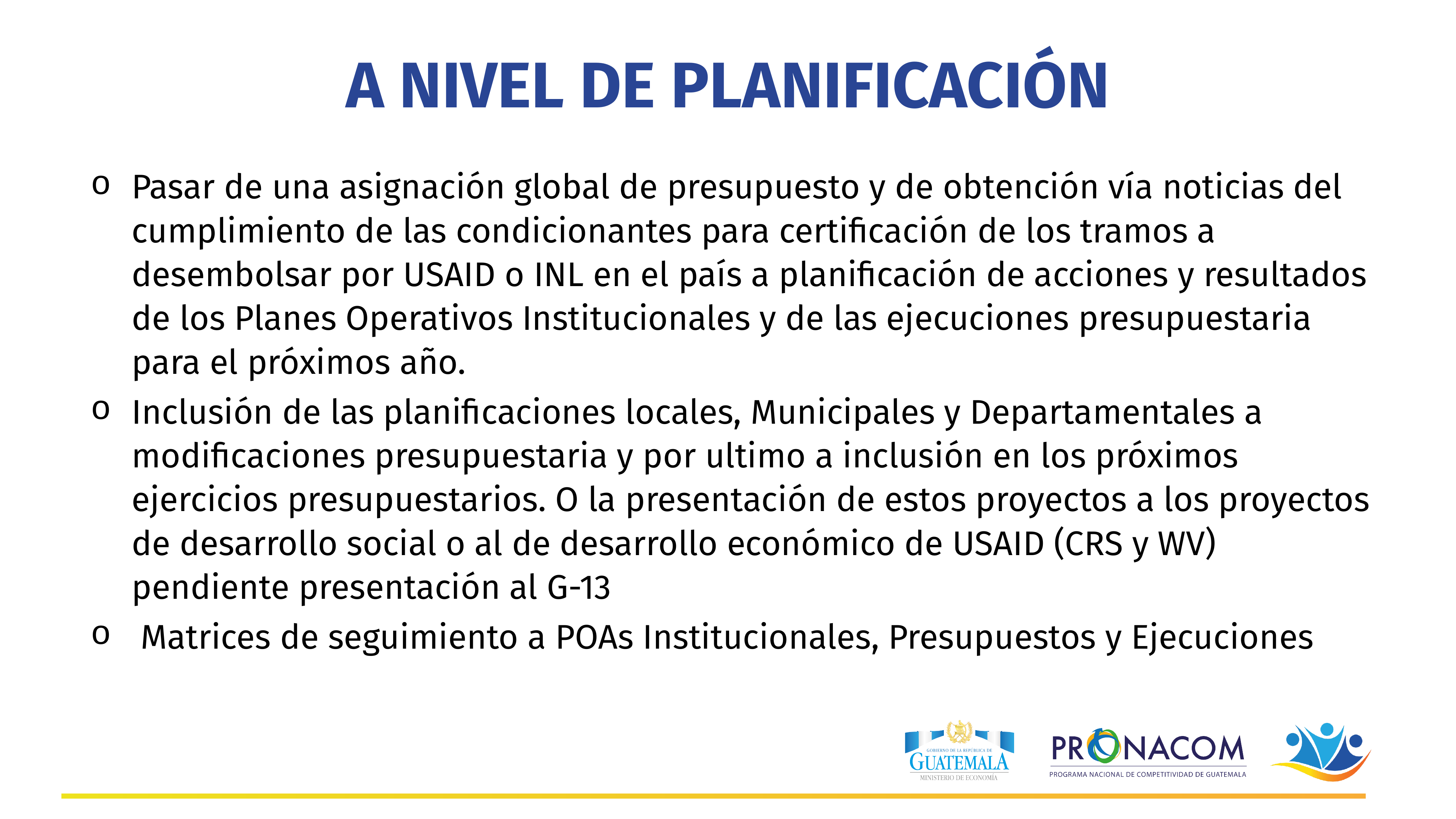

# A NIVEL DE PLANIFICACIÓN
Pasar de una asignación global de presupuesto y de obtención vía noticias del cumplimiento de las condicionantes para certificación de los tramos a desembolsar por USAID o INL en el país a planificación de acciones y resultados de los Planes Operativos Institucionales y de las ejecuciones presupuestaria para el próximos año.
Inclusión de las planificaciones locales, Municipales y Departamentales a modificaciones presupuestaria y por ultimo a inclusión en los próximos ejercicios presupuestarios. O la presentación de estos proyectos a los proyectos de desarrollo social o al de desarrollo económico de USAID (CRS y WV) pendiente presentación al G-13
 Matrices de seguimiento a POAs Institucionales, Presupuestos y Ejecuciones